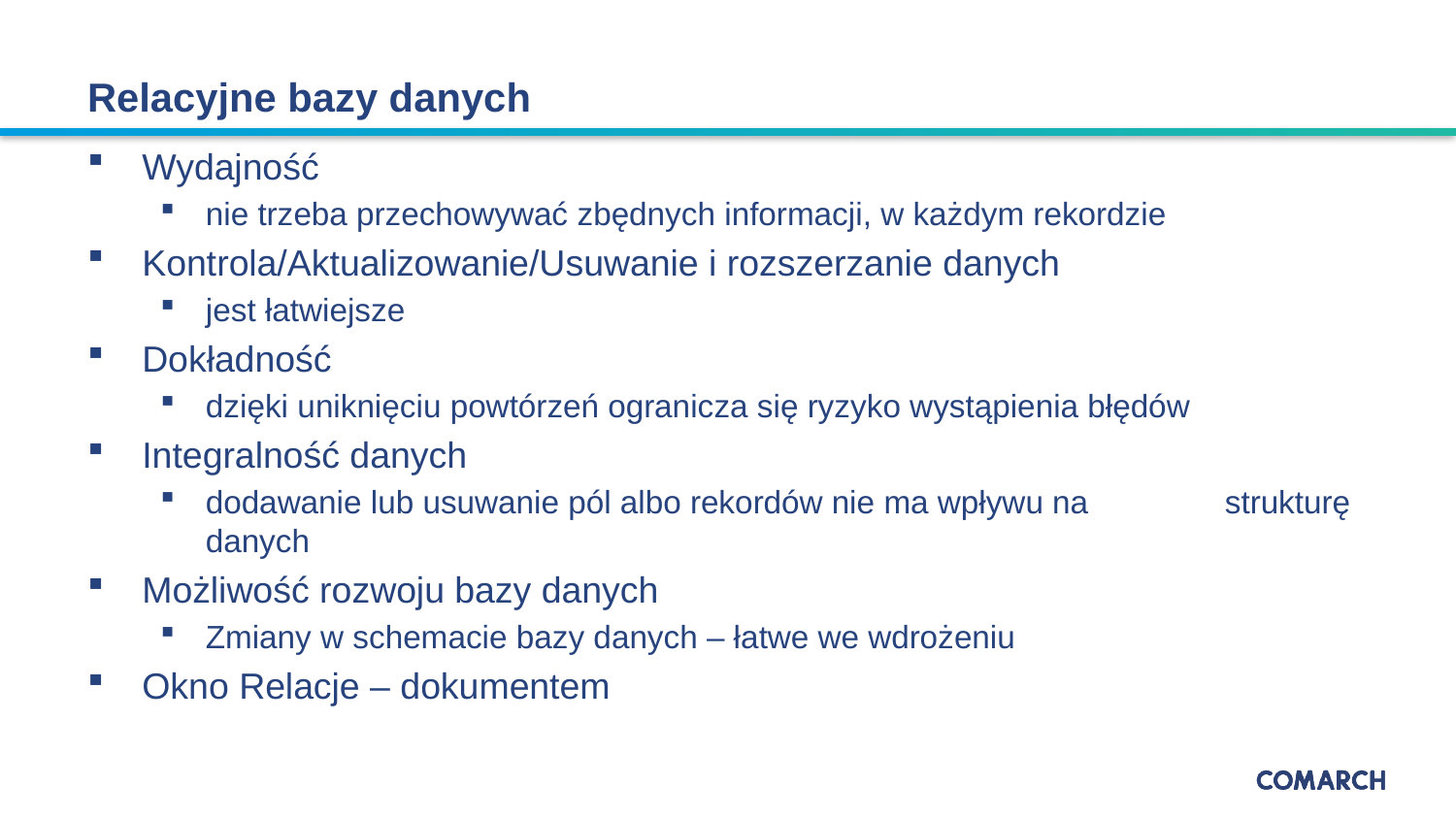

# Relacyjne bazy danych
Wydajność
nie trzeba przechowywać zbędnych informacji, w każdym rekordzie
Kontrola/Aktualizowanie/Usuwanie i rozszerzanie danych
jest łatwiejsze
Dokładność
dzięki uniknięciu powtórzeń ogranicza się ryzyko wystąpienia błędów
Integralność danych
dodawanie lub usuwanie pól albo rekordów nie ma wpływu na	strukturę danych
Możliwość rozwoju bazy danych
Zmiany w schemacie bazy danych – łatwe we wdrożeniu
Okno Relacje – dokumentem